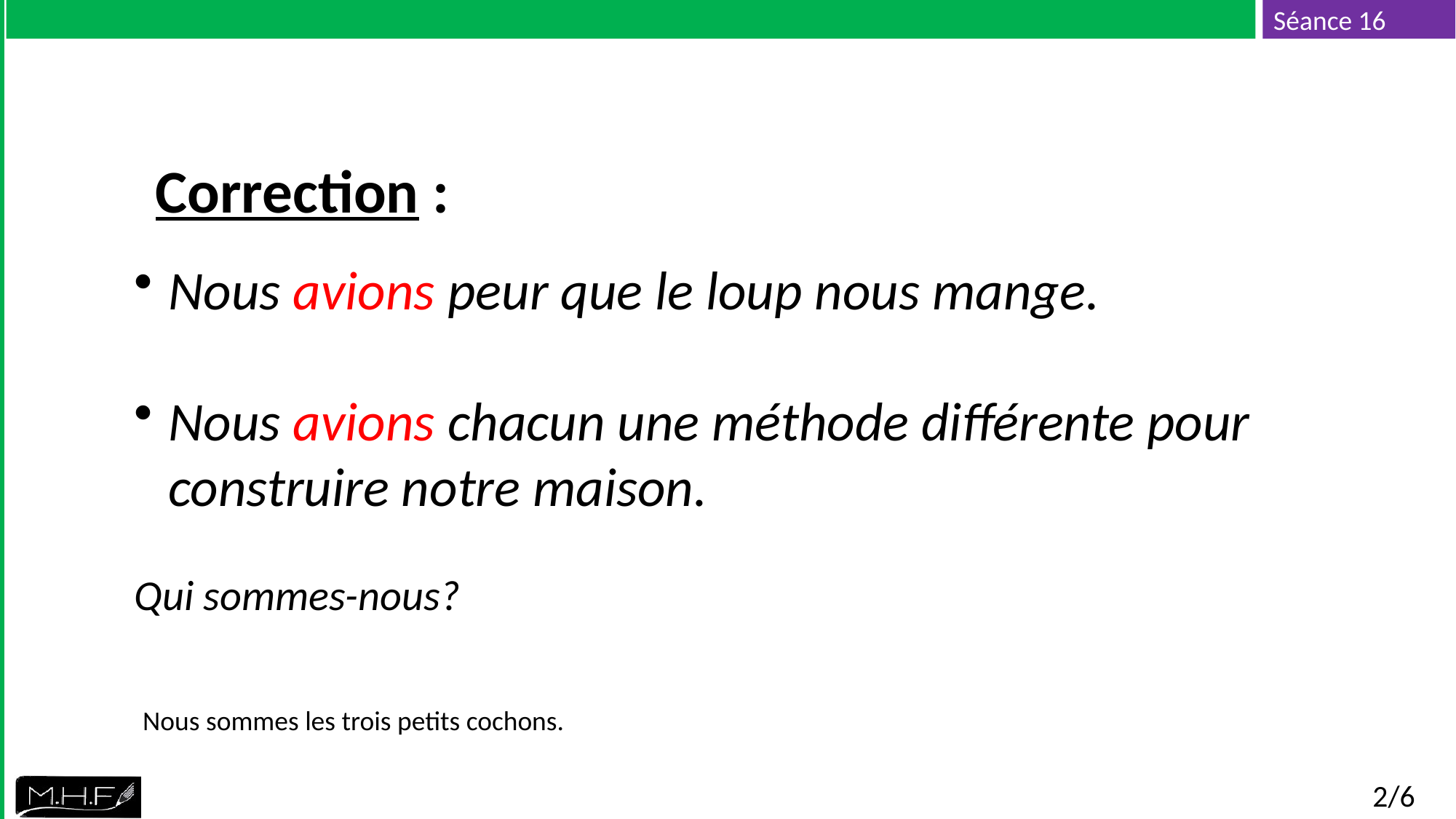

Correction :
Nous avions peur que le loup nous mange.

Nous avions chacun une méthode différente pour construire notre maison.

Qui sommes-nous?

Nous sommes les trois petits cochons.
2/6